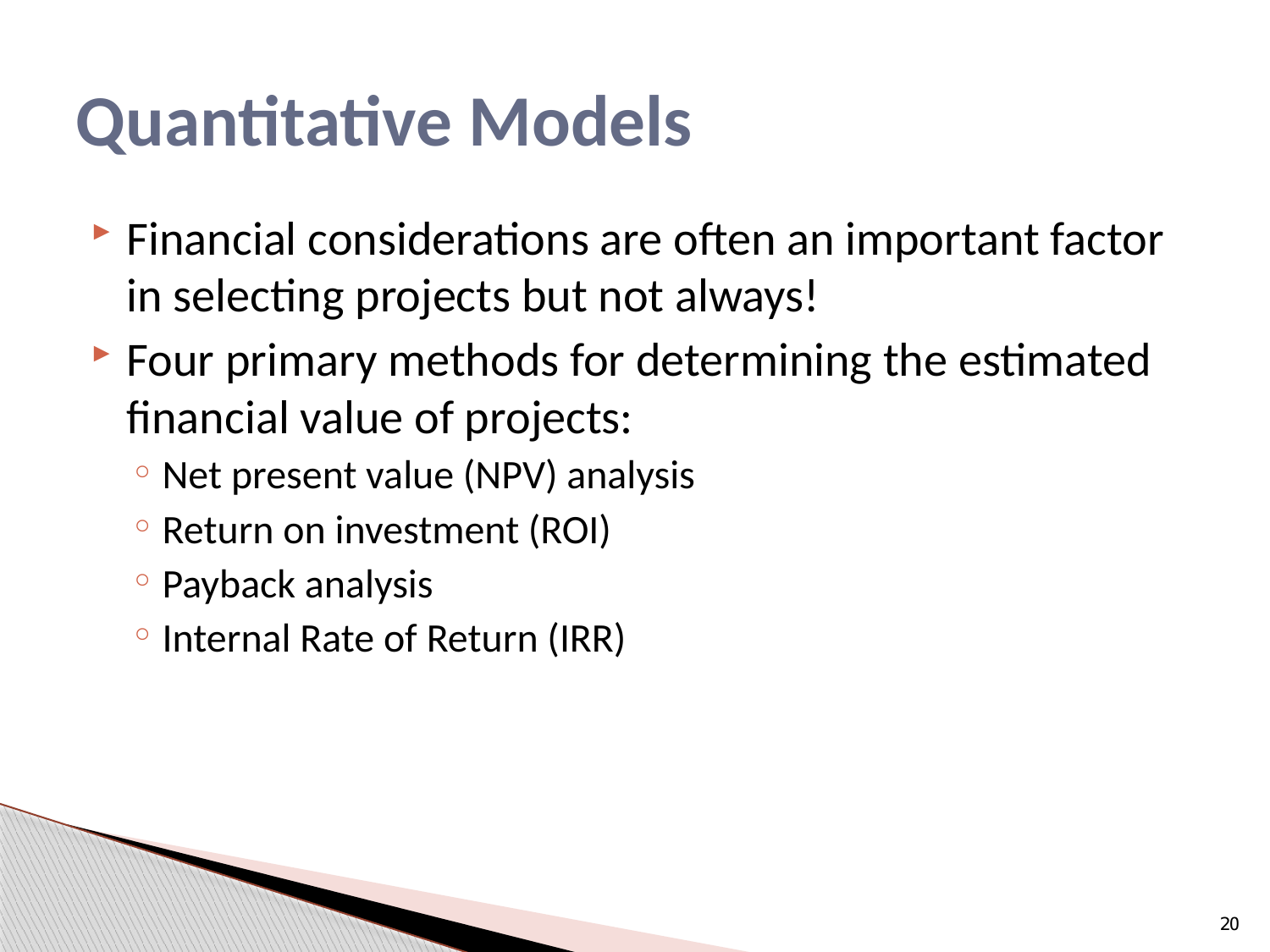

# Quantitative Models
Financial considerations are often an important factor in selecting projects but not always!
Four primary methods for determining the estimated financial value of projects:
Net present value (NPV) analysis
Return on investment (ROI)
Payback analysis
Internal Rate of Return (IRR)

20